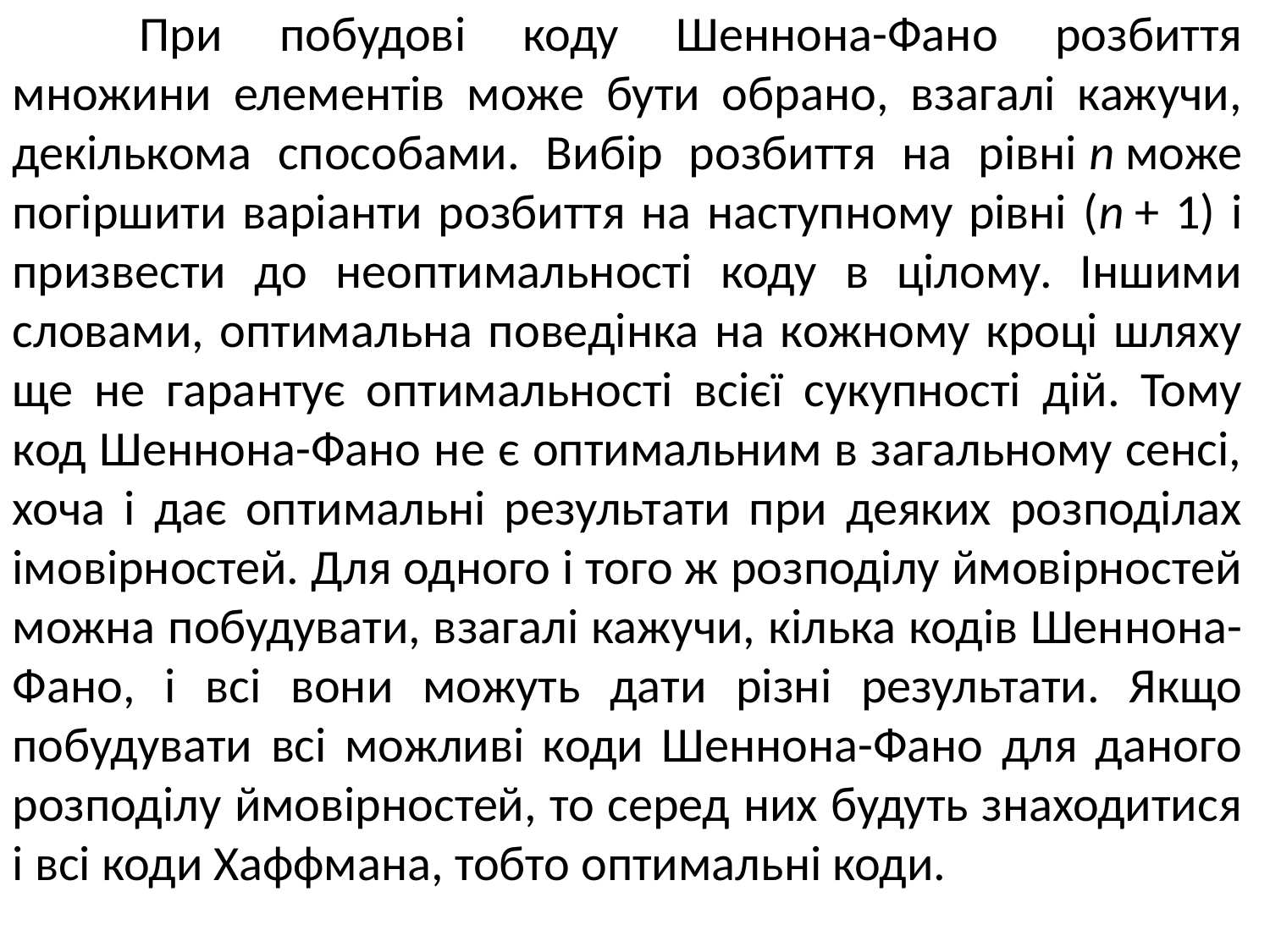

При побудові коду Шеннона-Фано розбиття множини елементів може бути обрано, взагалі кажучи, декількома способами. Вибір розбиття на рівні n може погіршити варіанти розбиття на наступному рівні (n + 1) і призвести до неоптимальності коду в цілому. Іншими словами, оптимальна поведінка на кожному кроці шляху ще не гарантує оптимальності всієї сукупності дій. Тому код Шеннона-Фано не є оптимальним в загальному сенсі, хоча і дає оптимальні результати при деяких розподілах імовірностей. Для одного і того ж розподілу ймовірностей можна побудувати, взагалі кажучи, кілька кодів Шеннона-Фано, і всі вони можуть дати різні результати. Якщо побудувати всі можливі коди Шеннона-Фано для даного розподілу ймовірностей, то серед них будуть знаходитися і всі коди Хаффмана, тобто оптимальні коди.